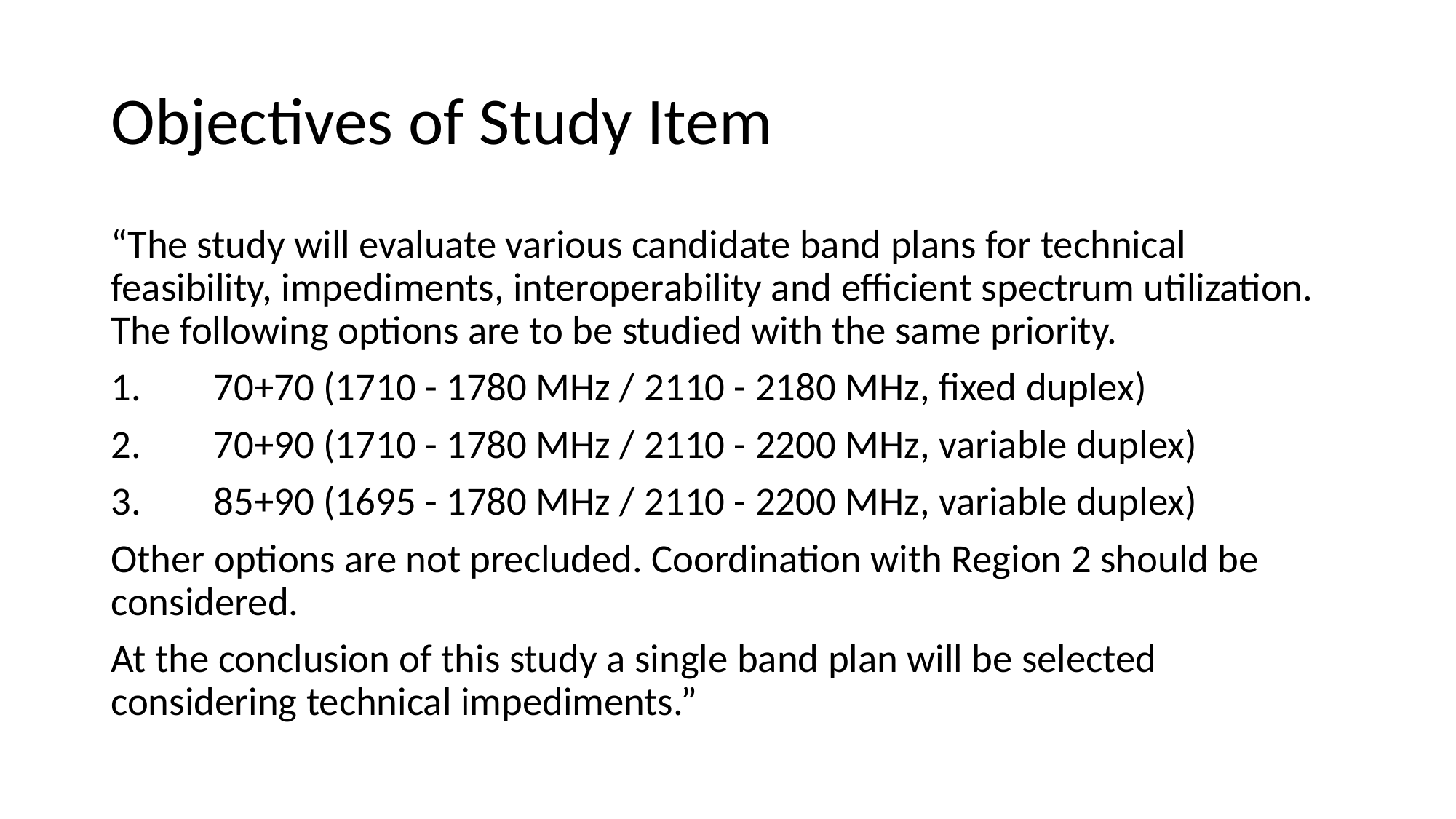

# Objectives of Study Item
“The study will evaluate various candidate band plans for technical feasibility, impediments, interoperability and efficient spectrum utilization. The following options are to be studied with the same priority.
1.	70+70 (1710 - 1780 MHz / 2110 - 2180 MHz, fixed duplex)
2.	70+90 (1710 - 1780 MHz / 2110 - 2200 MHz, variable duplex)
3.	85+90 (1695 - 1780 MHz / 2110 - 2200 MHz, variable duplex)
Other options are not precluded. Coordination with Region 2 should be considered.
At the conclusion of this study a single band plan will be selected considering technical impediments.”